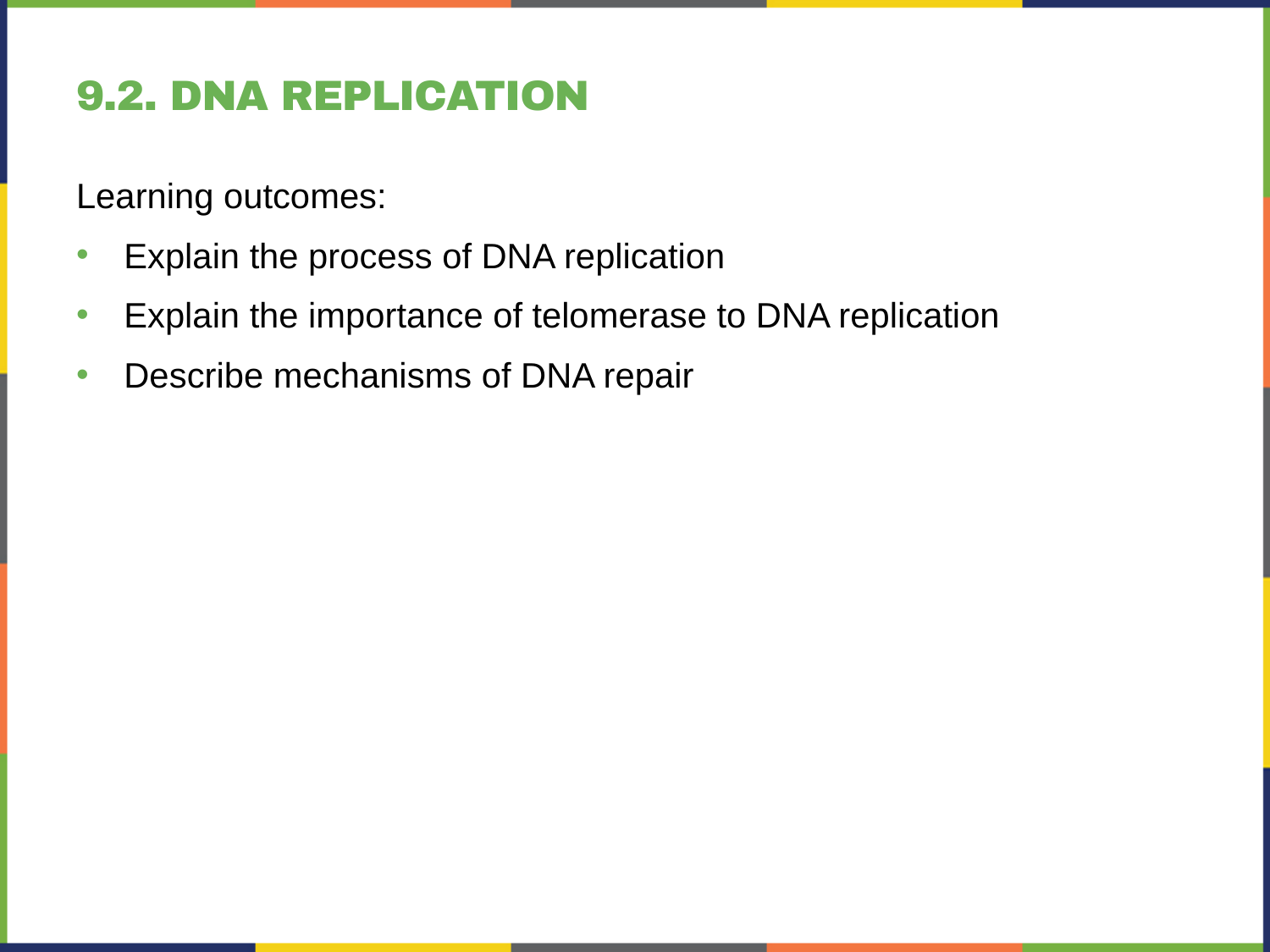

# 9.2. dna replication
Learning outcomes:
Explain the process of DNA replication
Explain the importance of telomerase to DNA replication
Describe mechanisms of DNA repair